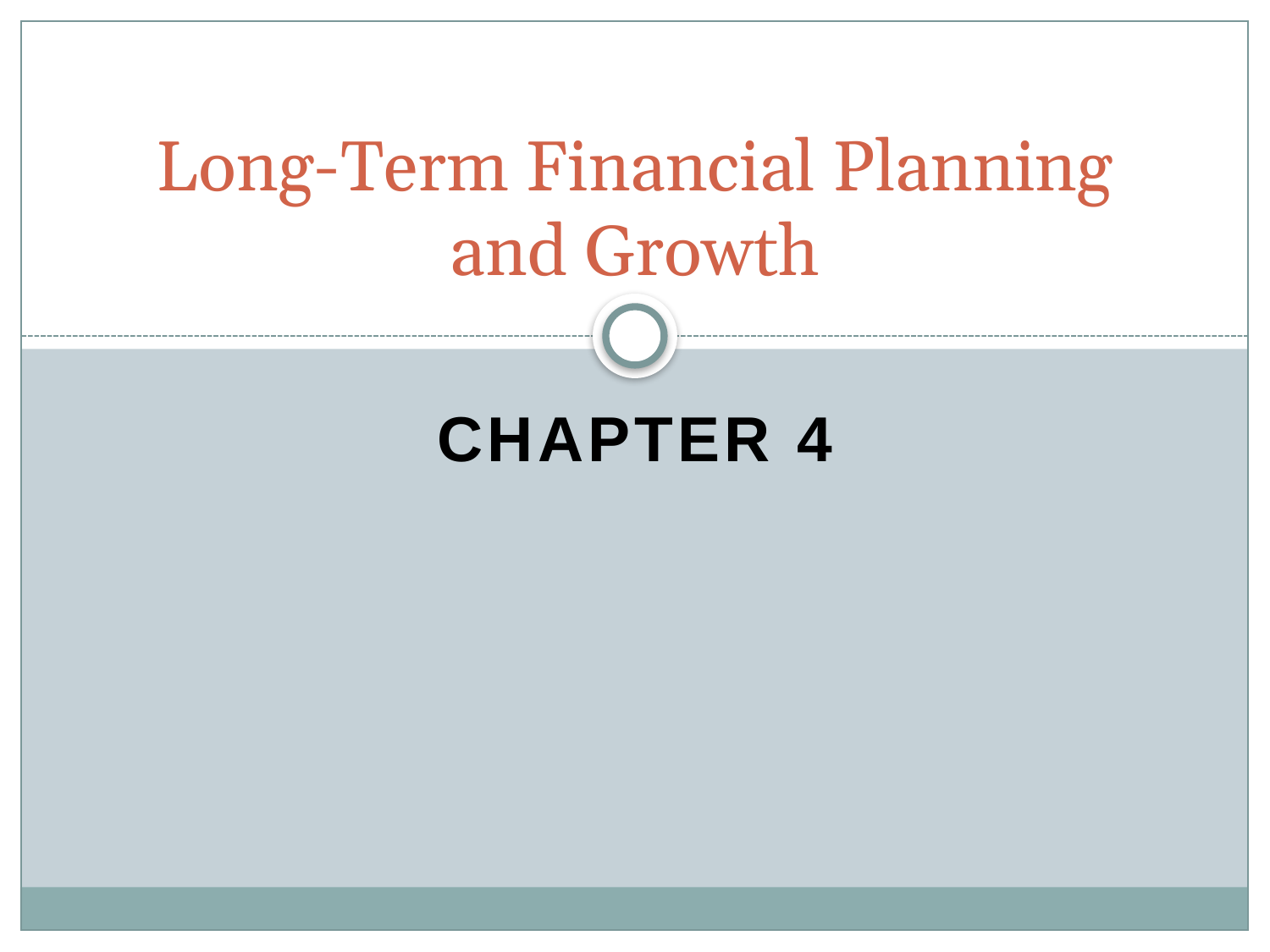

# Long-Term Financial Planning and Growth
Chapter 4